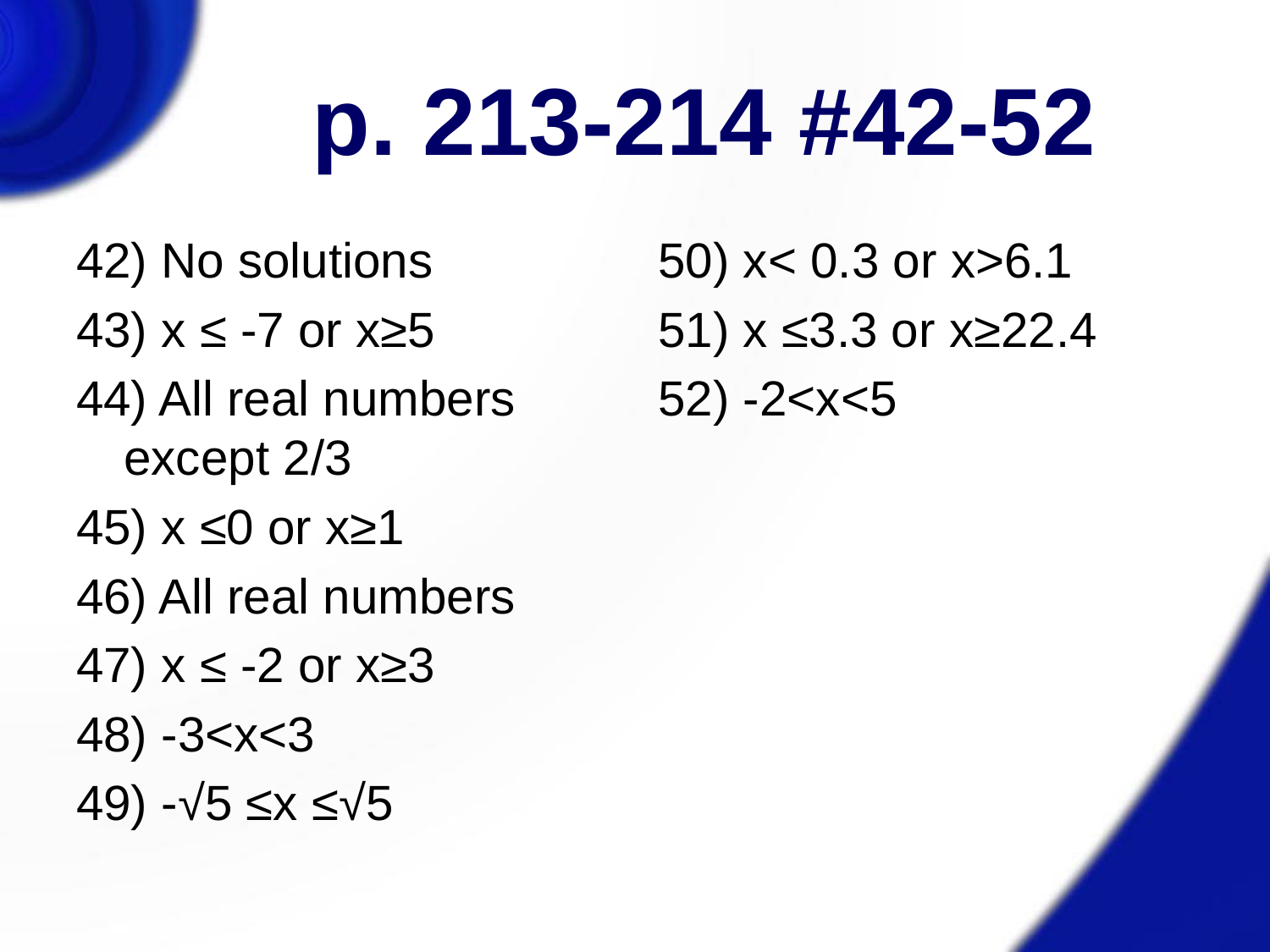

# p. 213-214 #42-52
42) No solutions
43) x ≤ -7 or x≥5
44) All real numbers except 2/3
45) x ≤0 or x≥1
46) All real numbers
47) x ≤ -2 or x≥3
48) -3<x<3
49) -√5 ≤x ≤√5
50) x< 0.3 or x>6.1
51) x ≤3.3 or x≥22.4
52) -2<x<5